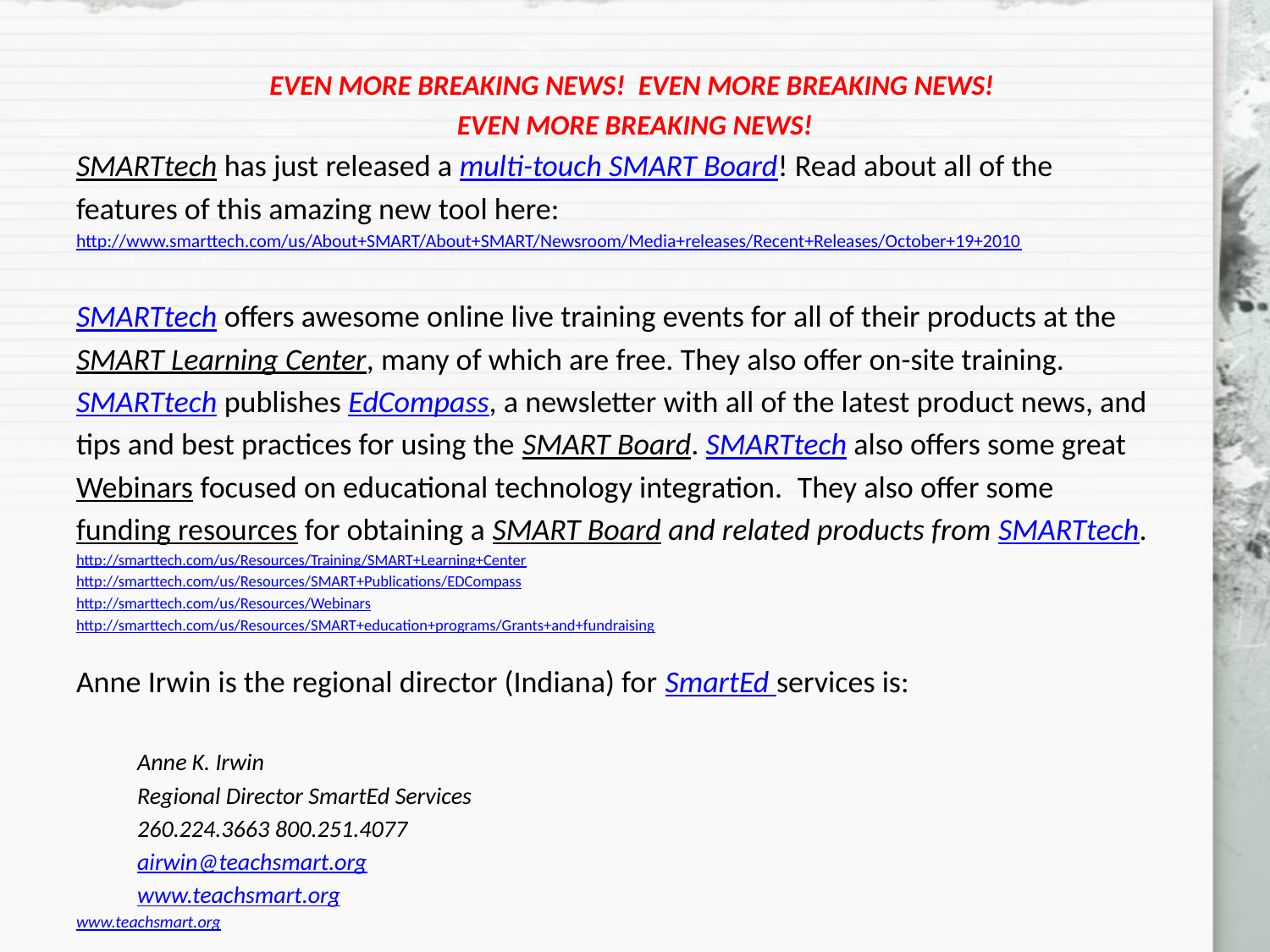

EVEN MORE BREAKING NEWS!  EVEN MORE BREAKING NEWS!
EVEN MORE BREAKING NEWS!
SMARTtech has just released a multi-touch SMART Board! Read about all of the
features of this amazing new tool here:
http://www.smarttech.com/us/About+SMART/About+SMART/Newsroom/Media+releases/Recent+Releases/October+19+2010

SMARTtech offers awesome online live training events for all of their products at the
SMART Learning Center, many of which are free. They also offer on-site training.
SMARTtech publishes EdCompass, a newsletter with all of the latest product news, and
tips and best practices for using the SMART Board. SMARTtech also offers some great
Webinars focused on educational technology integration.  They also offer some
funding resources for obtaining a SMART Board and related products from SMARTtech.
http://smarttech.com/us/Resources/Training/SMART+Learning+Center
http://smarttech.com/us/Resources/SMART+Publications/EDCompass
http://smarttech.com/us/Resources/Webinars
http://smarttech.com/us/Resources/SMART+education+programs/Grants+and+fundraising

Anne Irwin is the regional director (Indiana) for SmartEd services is:

Anne K. Irwin
Regional Director SmartEd Services
260.224.3663 800.251.4077
airwin@teachsmart.org
www.teachsmart.org
www.teachsmart.org